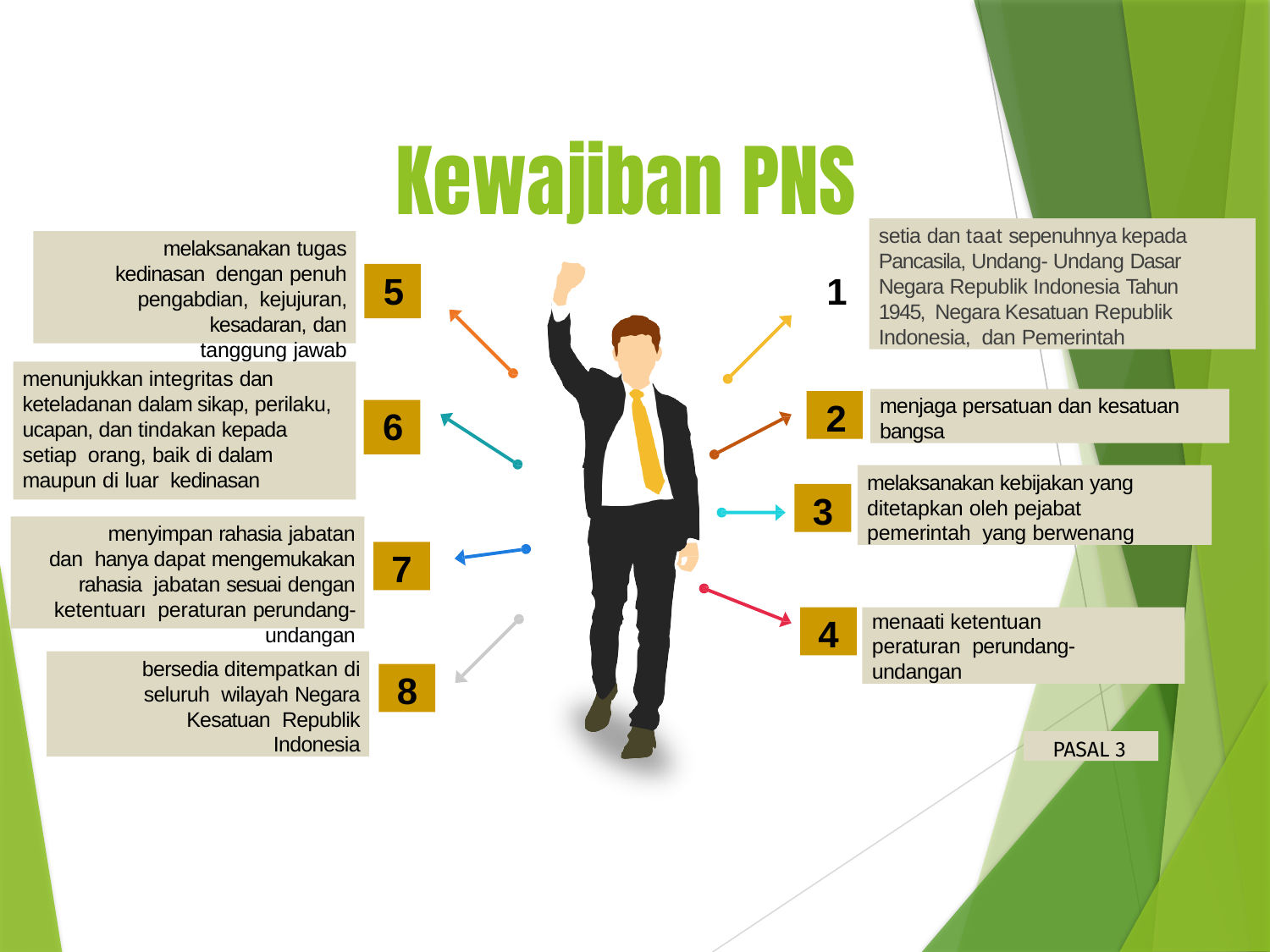

# Kewajiban PNS
setia dan taat sepenuhnya kepada  Pancasila, Undang- Undang Dasar  Negara Republik Indonesia Tahun 1945,  Negara Kesatuan Republik Indonesia,  dan Pemerintah

melaksanakan tugas kedinasan  dengan penuh pengabdian,  kejujuran, kesadaran, dan
tanggung jawab

5	1

menunjukkan integritas dan  keteladanan dalam sikap, perilaku,  ucapan, dan tindakan kepada setiap  orang, baik di dalam maupun di luar  kedinasan
menjaga persatuan dan kesatuan
bangsa
2

6

melaksanakan kebijakan yang  ditetapkan oleh pejabat pemerintah  yang berwenang
3

menyimpan rahasia jabatan dan  hanya dapat mengemukakan rahasia  jabatan sesuai dengan ketentuarı  peraturan perundang-undangan
7

4
menaati ketentuan peraturan  perundang-undangan

bersedia ditempatkan di seluruh  wilayah Negara Kesatuan  Republik Indonesia
8
PASAL 3